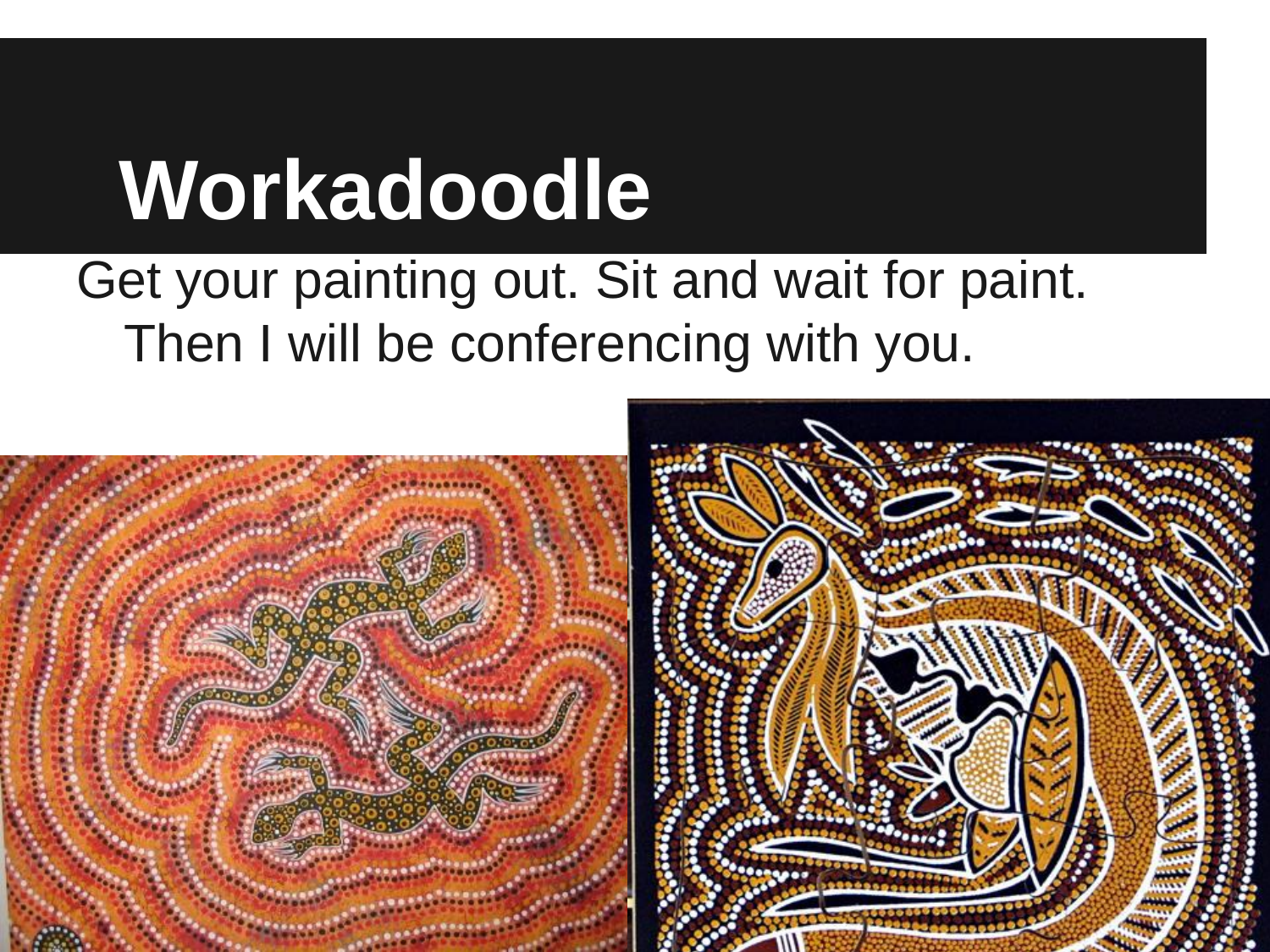

# Workadoodle
Get your painting out. Sit and wait for paint. Then I will be conferencing with you.